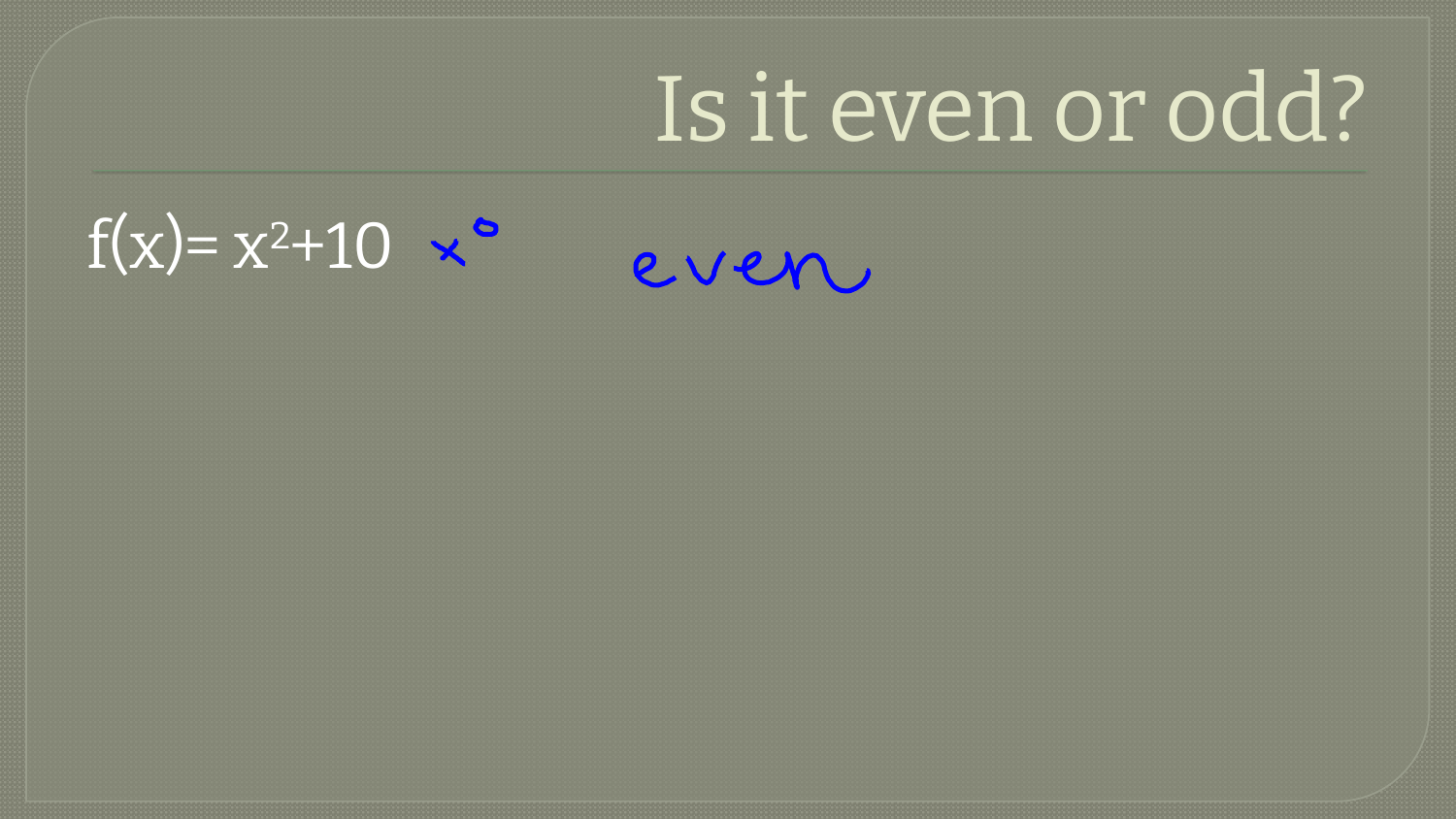

# Is it even or odd?
f(x)= x2+10